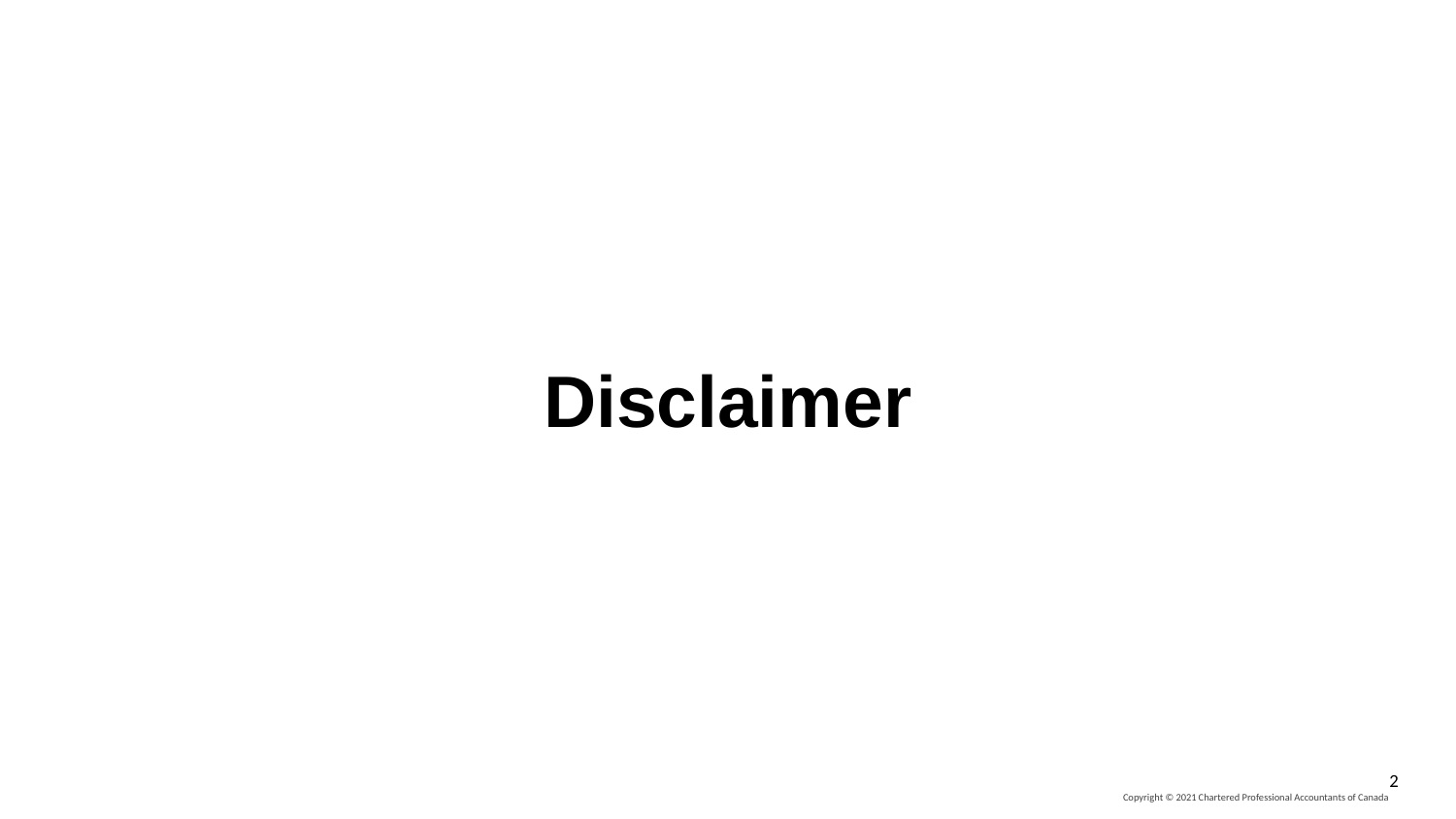

# Disclaimer
2
Copyright © 2021 Chartered Professional Accountants of Canada